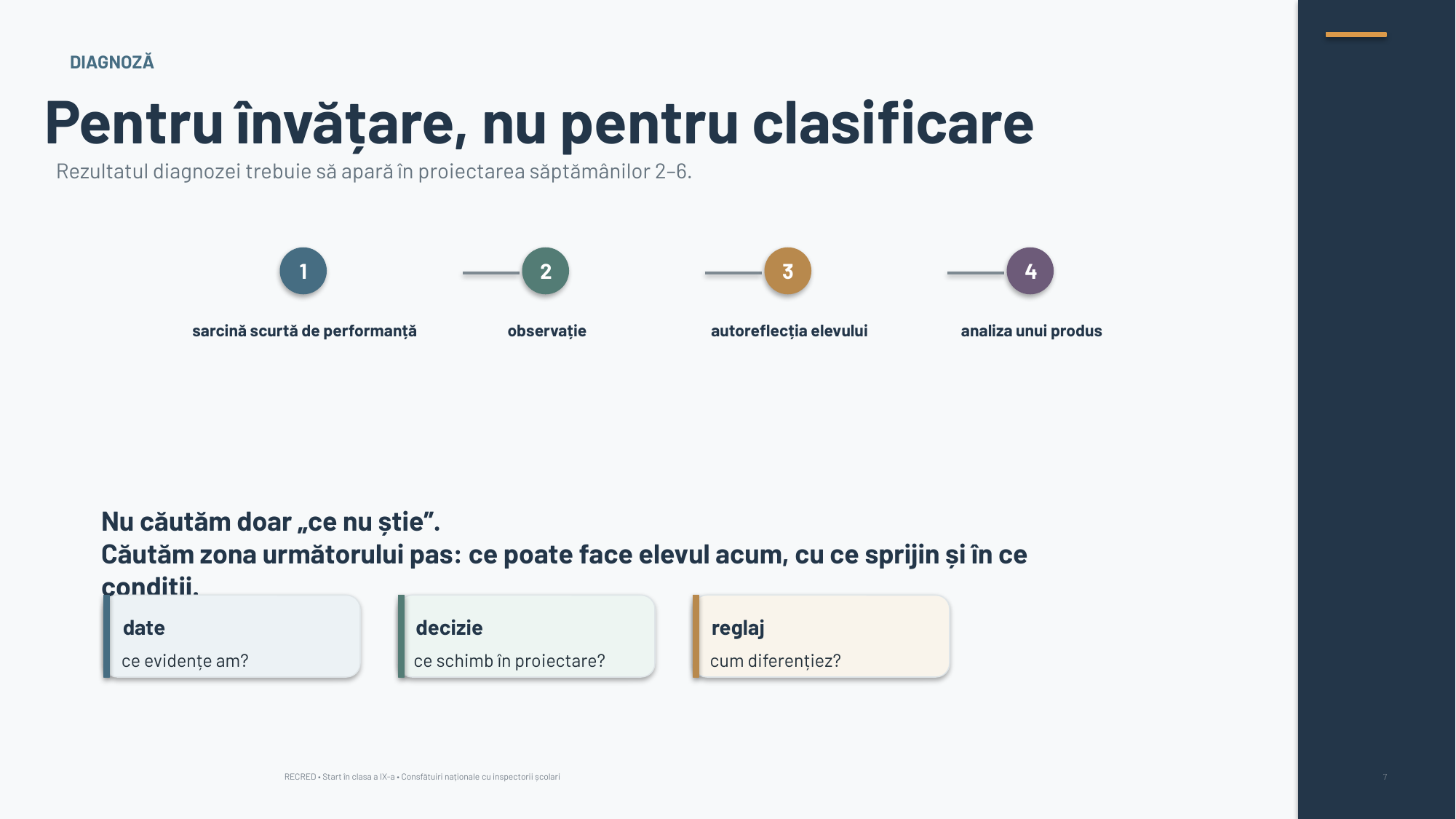

DIAGNOZĂ
Pentru învățare, nu pentru clasificare
Rezultatul diagnozei trebuie să apară în proiectarea săptămânilor 2–6.
1
2
3
4
sarcină scurtă de performanță
observație
autoreflecția elevului
analiza unui produs
Nu căutăm doar „ce nu știe”.
Căutăm zona următorului pas: ce poate face elevul acum, cu ce sprijin și în ce condiții.

date
decizie
reglaj
ce evidențe am?
ce schimb în proiectare?
cum diferențiez?
RECRED • Start în clasa a IX-a • Consfătuiri naționale cu inspectorii școlari
7